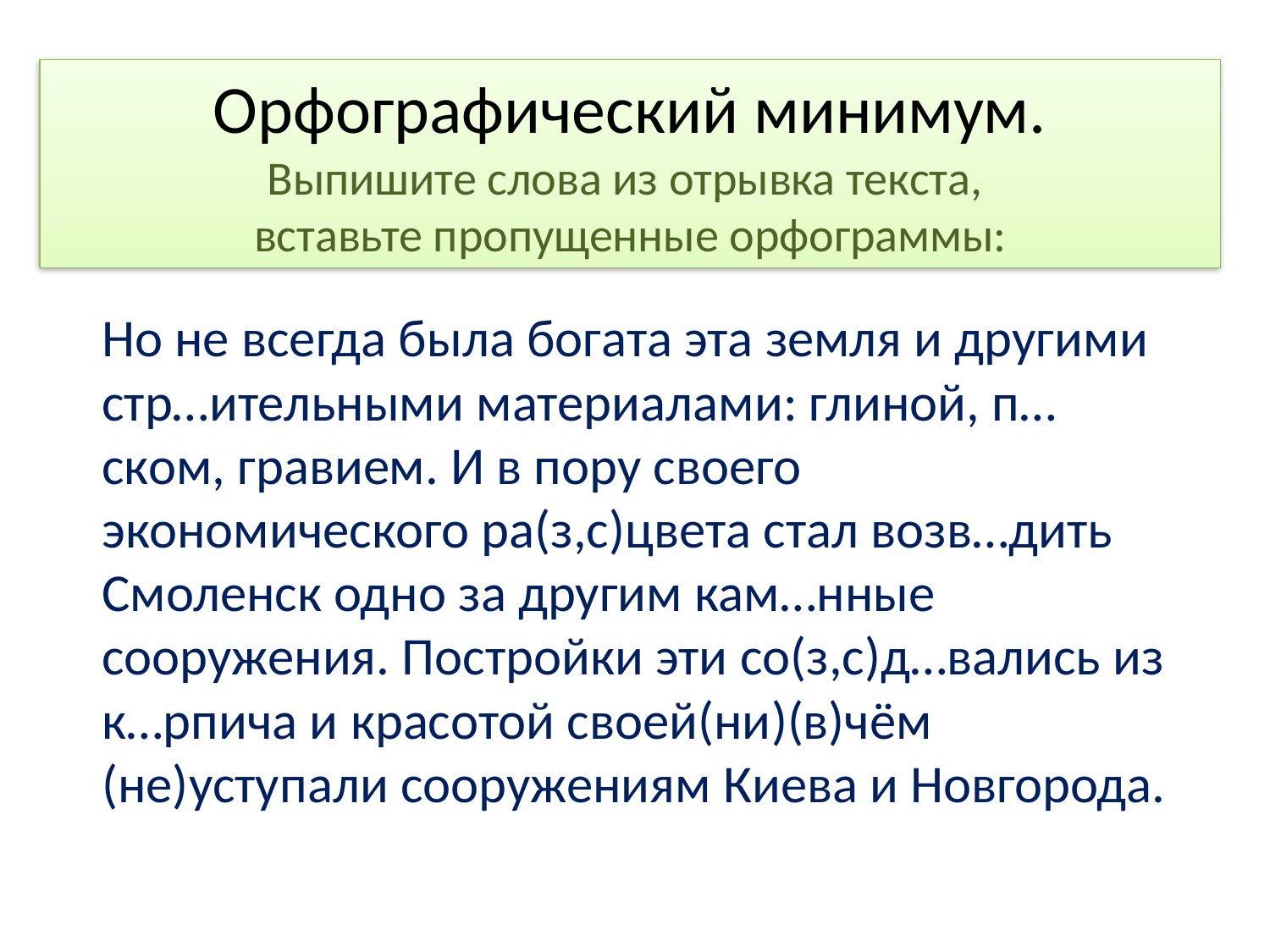

# Орфографический минимум. Выпишите слова из отрывка текста, вставьте пропущенные орфограммы:
Но не всегда была богата эта земля и другими стр…ительными материалами: глиной, п…ском, гравием. И в пору своего экономического ра(з,с)цвета стал возв…дить Смоленск одно за другим кам…нные сооружения. Постройки эти со(з,с)д…вались из к…рпича и красотой своей(ни)(в)чём (не)уступали сооружениям Киева и Новгорода.